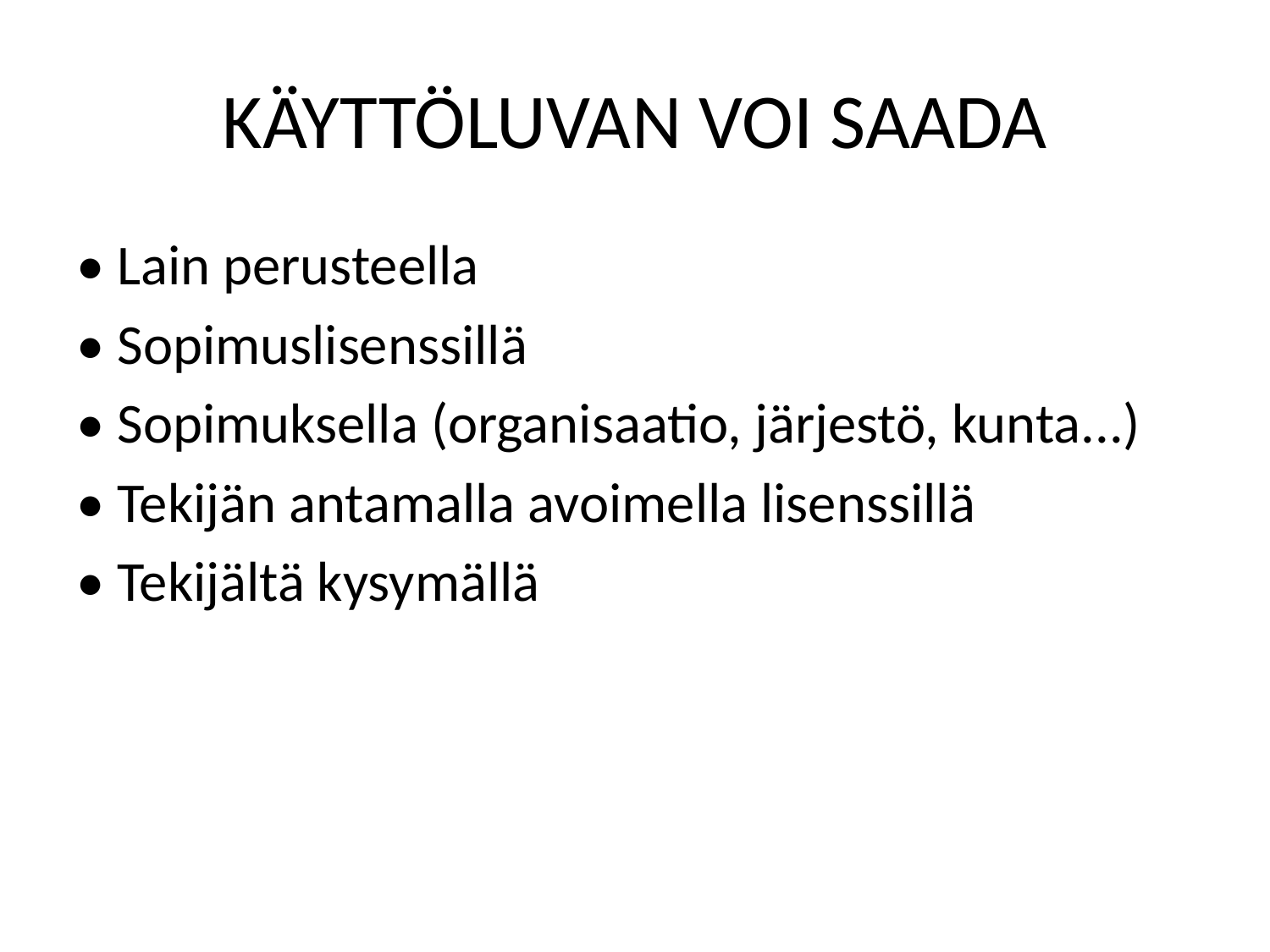

# KÄYTTÖLUVAN VOI SAADA
• Lain perusteella
• Sopimuslisenssillä
• Sopimuksella (organisaatio, järjestö, kunta...)
• Tekijän antamalla avoimella lisenssillä
• Tekijältä kysymällä